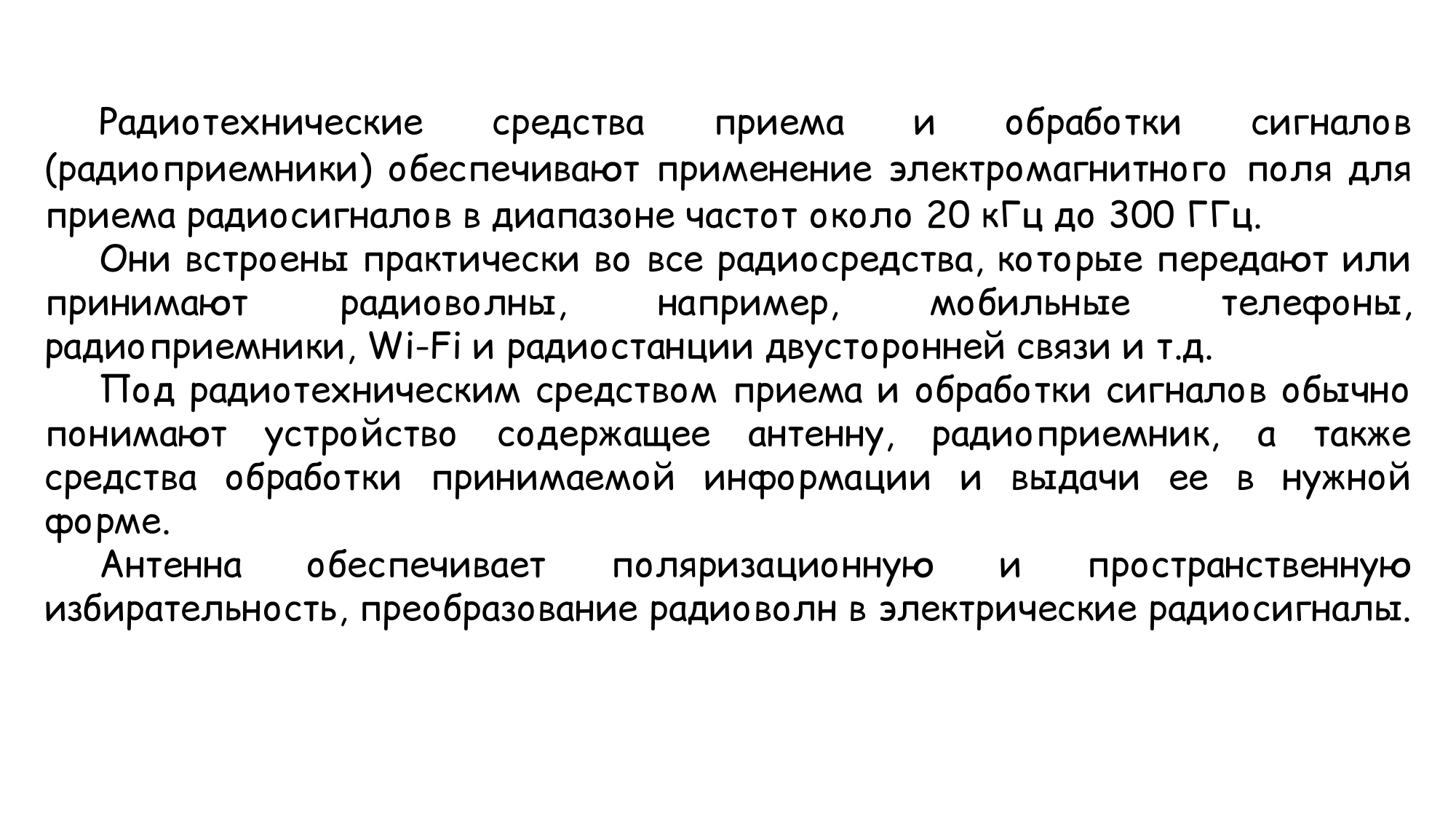

Радиотехнические средства приема и обработки сигналов (радиоприемники) обеспечивают применение электромагнитного поля для приема радиосигналов в диапазоне частот около 20 кГц до 300 ГГц.
Они встроены практически во все радиосредства, которые передают или принимают радиоволны, например, мобильные телефоны, радиоприемники, Wi-Fi и радиостанции двусторонней связи и т.д.
Под радиотехническим средством приема и обработки сигналов обычно понимают устройство содержащее антенну, радиоприемник, а также средства обработки принимаемой информации и выдачи ее в нужной форме.
Антенна обеспечивает поляризационную и пространственную избирательность, преобразование радиоволн в электрические радиосигналы.